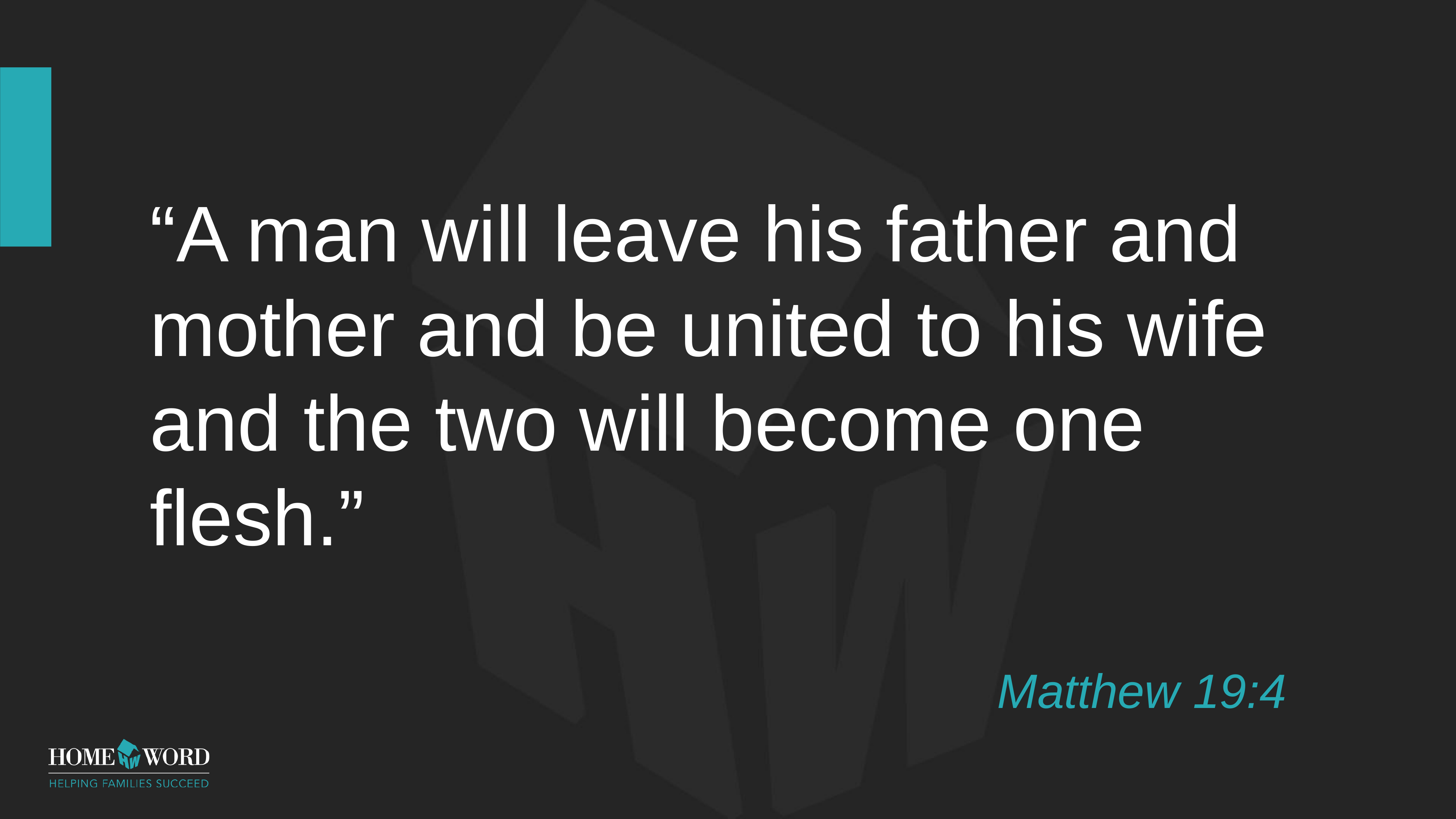

# “A man will leave his father and mother and be united to his wife and the two will become one flesh.”
Matthew 19:4